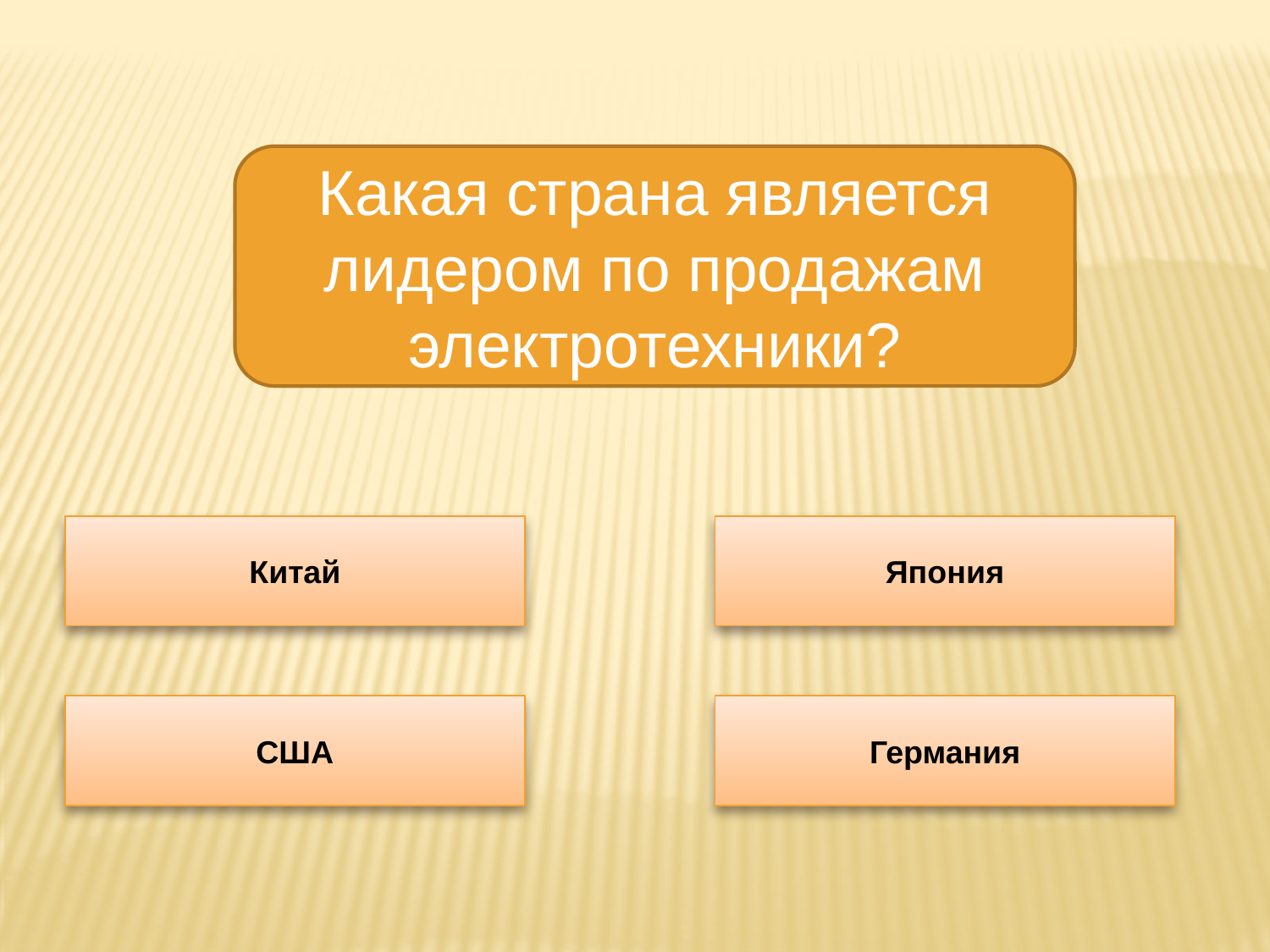

Какая страна является лидером по продажам электротехники?
Китай
Япония
США
Германия